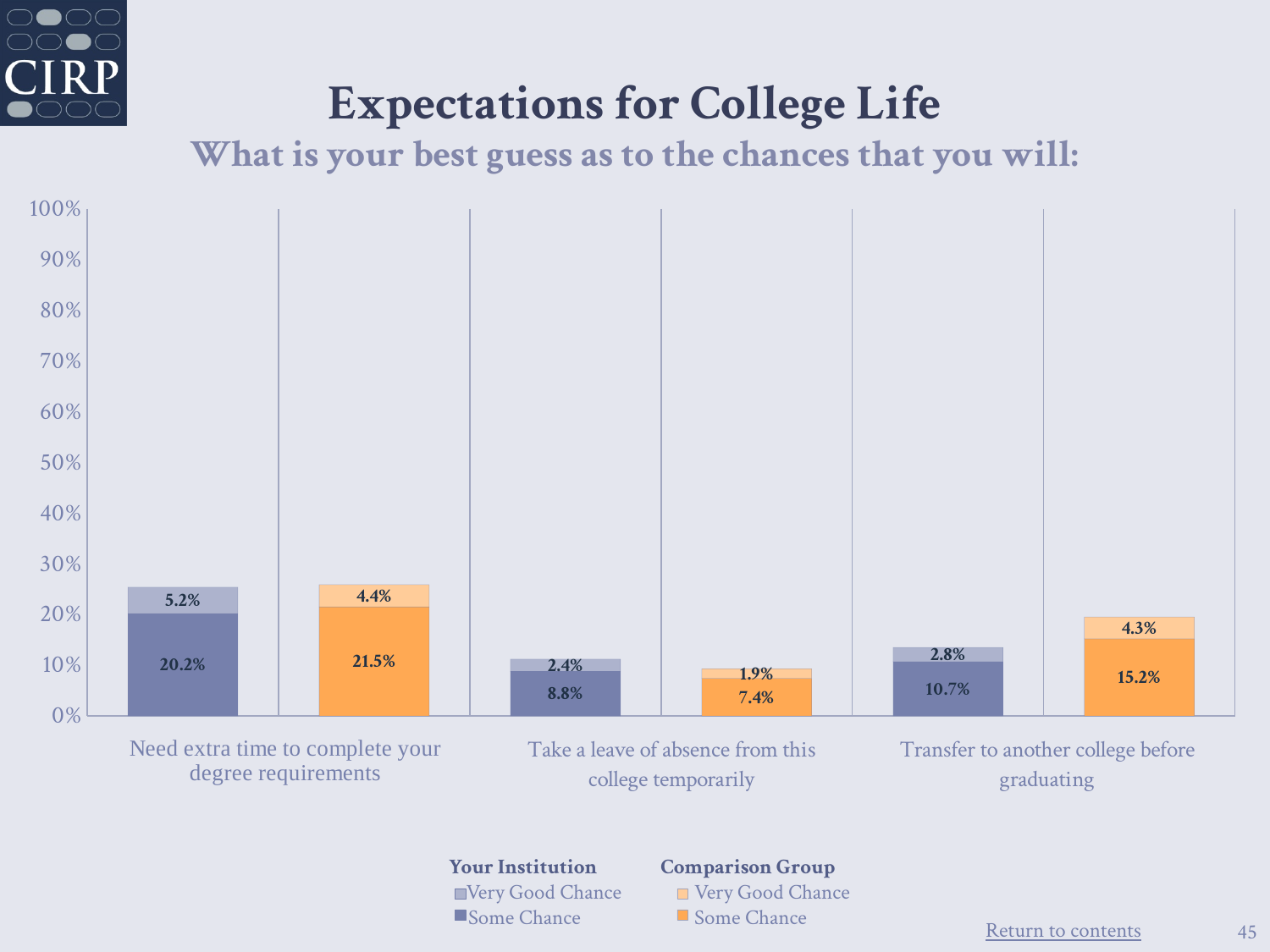

# Expectations for College Life What is your best guess as to the chances that you will:

### Chart

| Category | Some Chance | Very Good Chance |
|---|---|---|
| Your Institution | 0.202 | 0.052 |
| Comparison Group | 0.215 | 0.044 |
| Your Institution | 0.088 | 0.024 |
| Comparison Group | 0.074 | 0.019 |
| Your Institution | 0.107 | 0.028 |
| Comparison Group | 0.152 | 0.043 |
   Your Institution               Comparison Group
       Very Good Chance	 Very Good Chance
       Some Chance          	 Some Chance
45